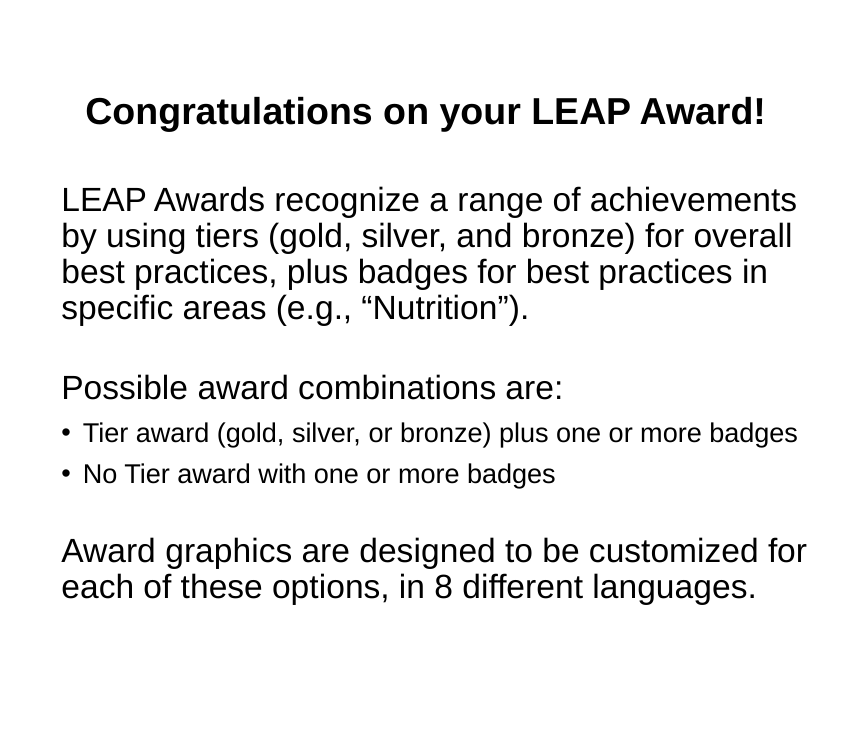

# Congratulations on your LEAP Award!
LEAP Awards recognize a range of achievements by using tiers (gold, silver, and bronze) for overall best practices, plus badges for best practices in specific areas (e.g., “Nutrition”).

Possible award combinations are:
Tier award (gold, silver, or bronze) plus one or more badges
No Tier award with one or more badges

Award graphics are designed to be customized for each of these options, in 8 different languages.